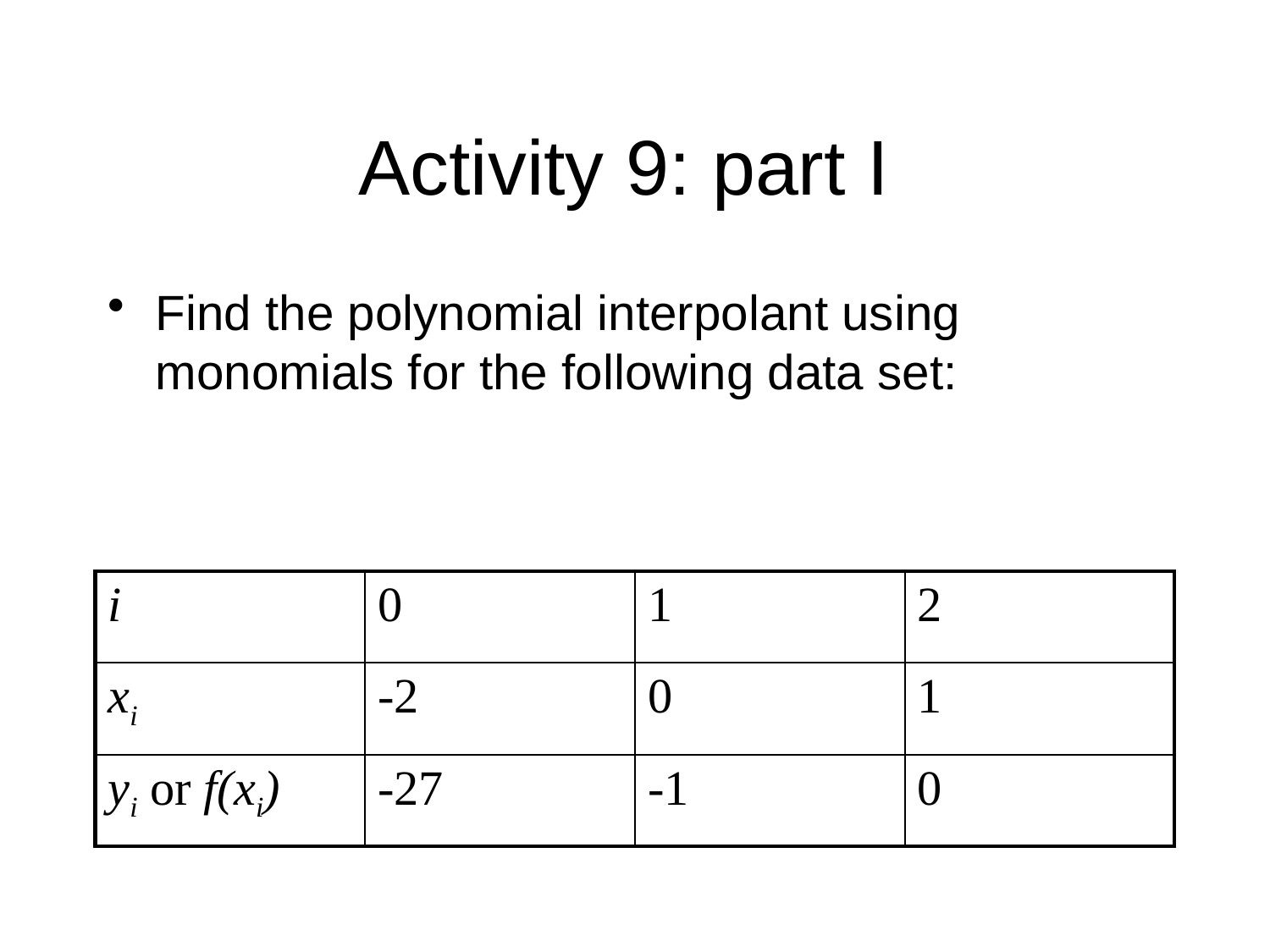

# Activity 9: part I
Find the polynomial interpolant using monomials for the following data set:
| i | 0 | 1 | 2 |
| --- | --- | --- | --- |
| xi | -2 | 0 | 1 |
| yi or f(xi) | -27 | -1 | 0 |